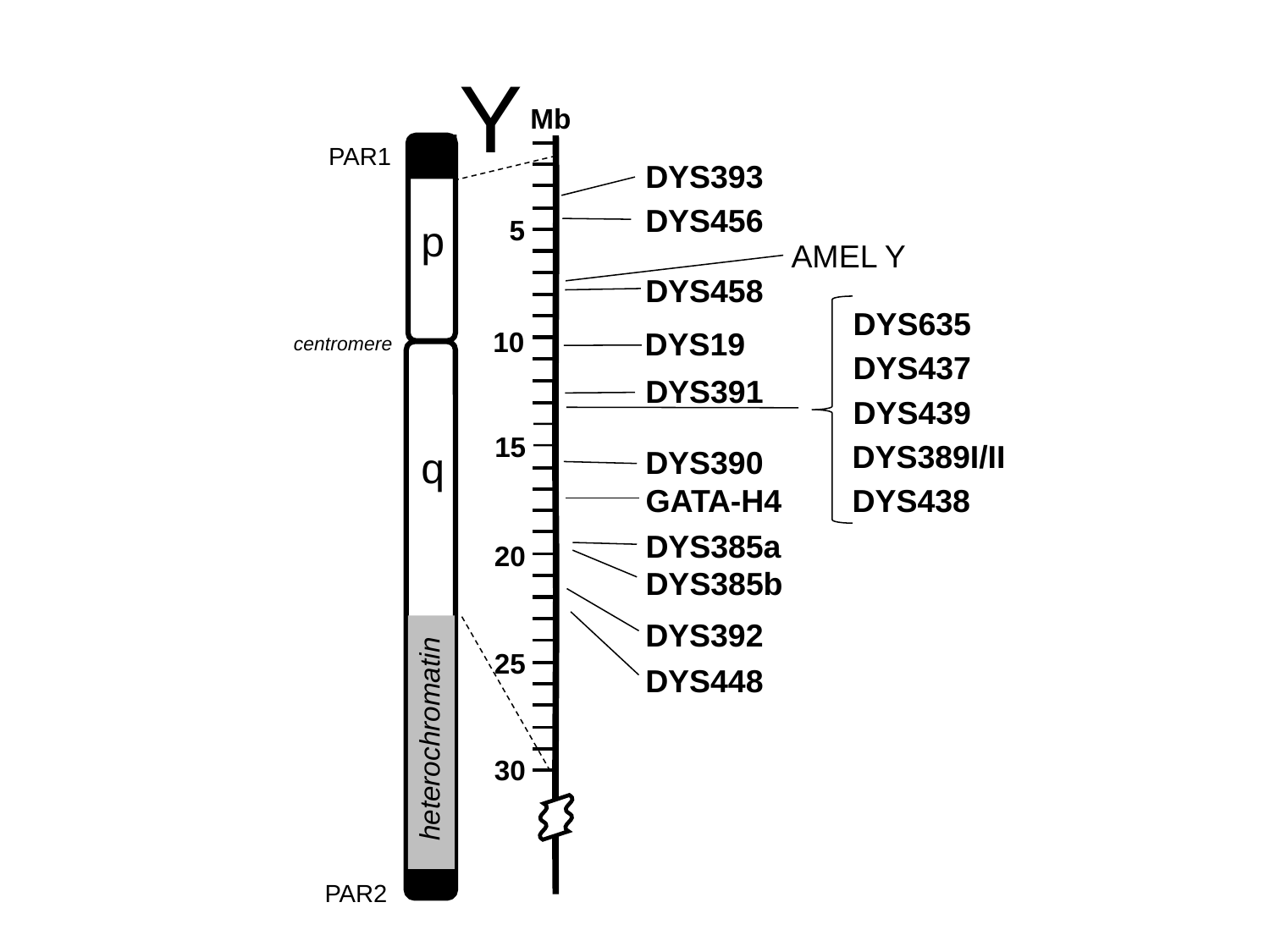

Y
Mb

PAR1

DYS393

DYS456

5
p

AMEL Y

DYS458

DYS635

DYS19
10
centromere

DYS437

DYS391

DYS439

15
DYS389I/II

q
DYS390

GATA-H4
DYS438

DYS385a

20

DYS385b

DYS392

25

DYS448

heterochromatin

30

PAR2